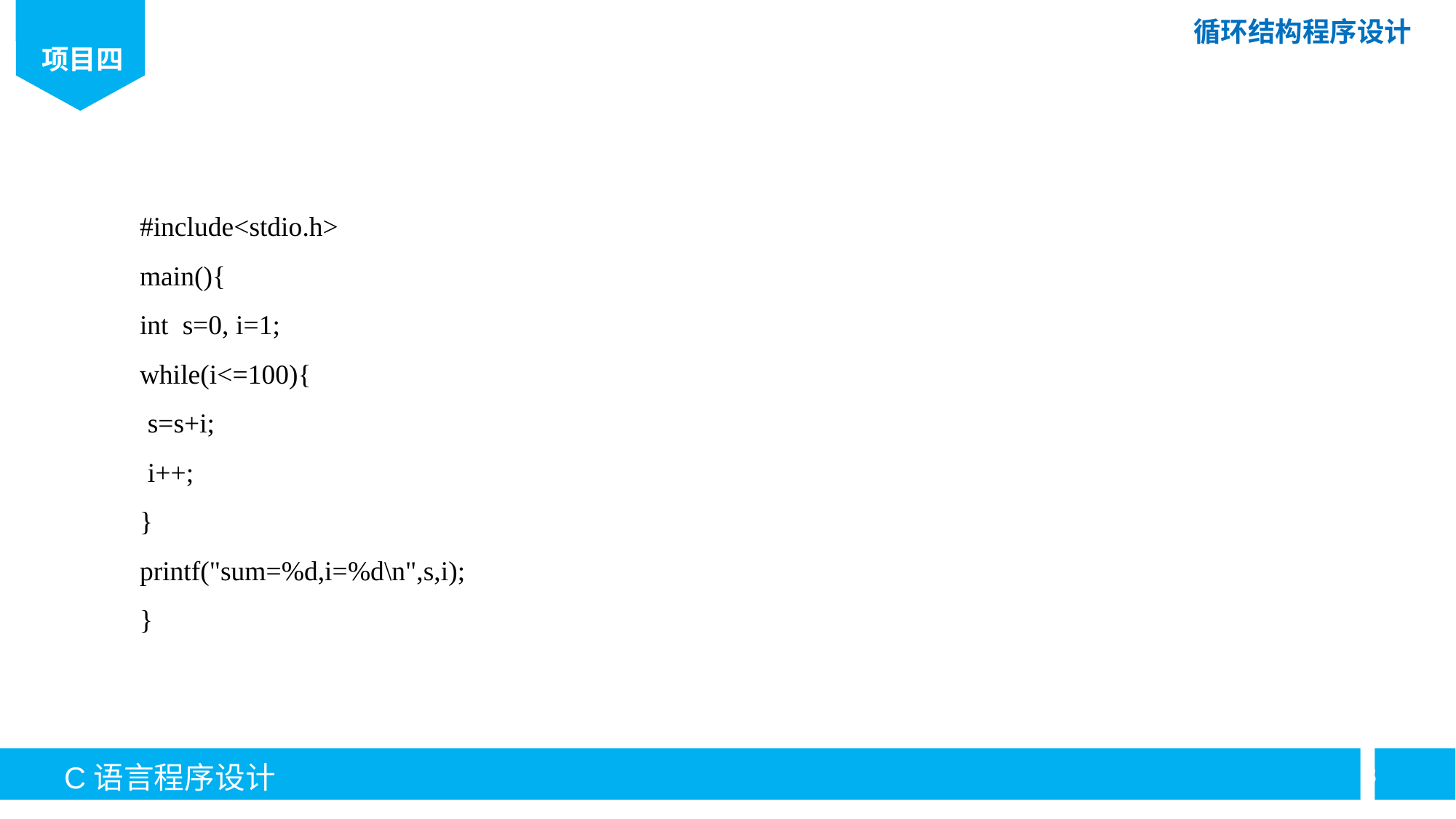

#include<stdio.h>
main(){
int  s=0, i=1;
while(i<=100){
s=s+i;
i++;
}
printf("sum=%d,i=%d\n",s,i);
}